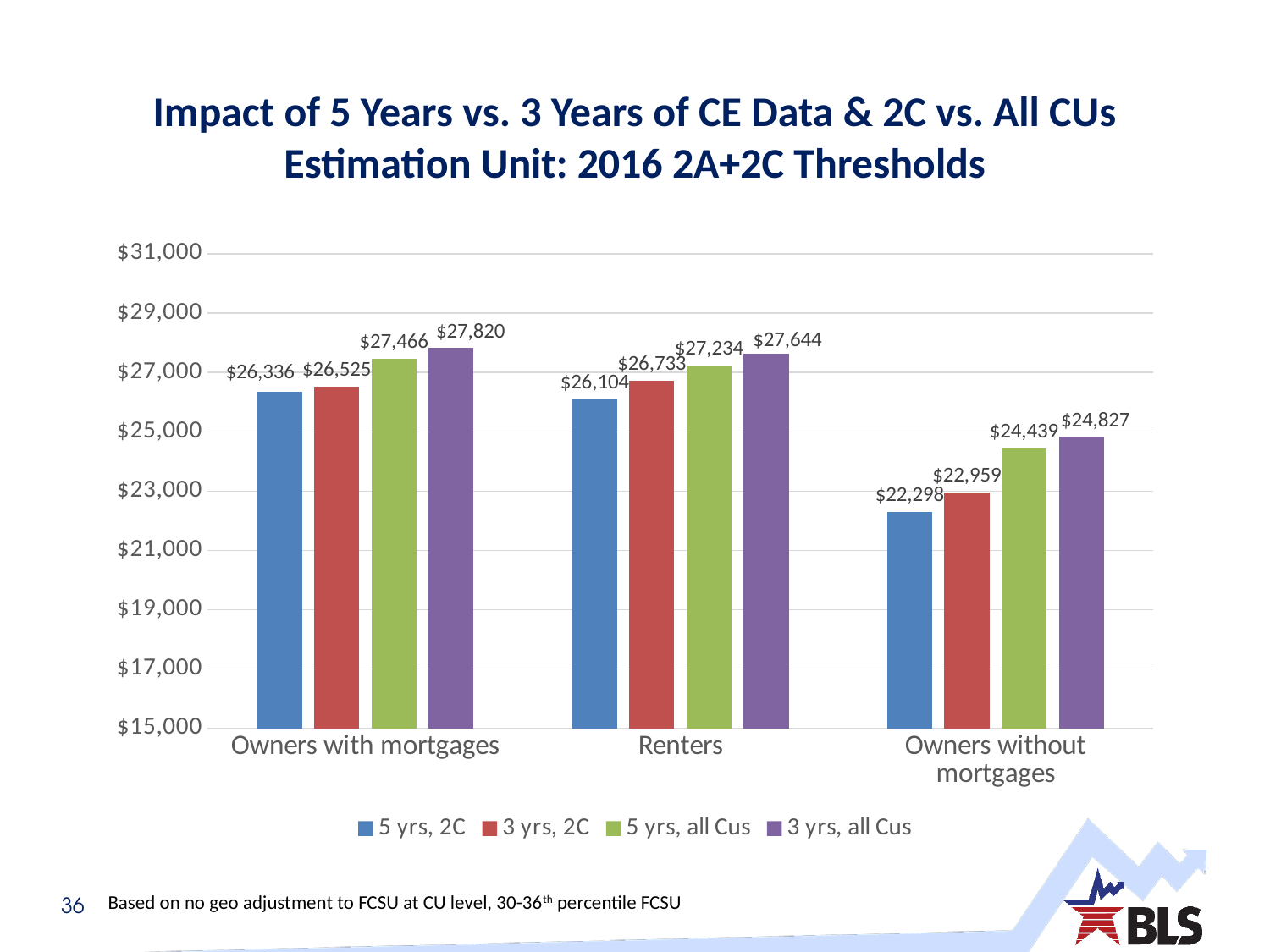

# Impact of 5 Years vs. 3 Years of CE Data & 2C vs. All CUs Estimation Unit: 2016 2A+2C Thresholds

### Chart

| Category | 5 yrs, 2C | 3 yrs, 2C | 5 yrs, all Cus | 3 yrs, all Cus |
|---|---|---|---|---|
| Owners with mortgages | 26335.6040831274 | 26525.3872223177 | 27466.4259957353 | 27820.4943017064 |
| Renters | 26104.2917831106 | 26733.1080757234 | 27234.0078442485 | 27643.8689362948 |
| Owners without mortgages | 22298.2024287483 | 22958.6023175333 | 24439.2607599621 | 24826.9565887718 |
Based on no geo adjustment to FCSU at CU level, 30-36th percentile FCSU
36